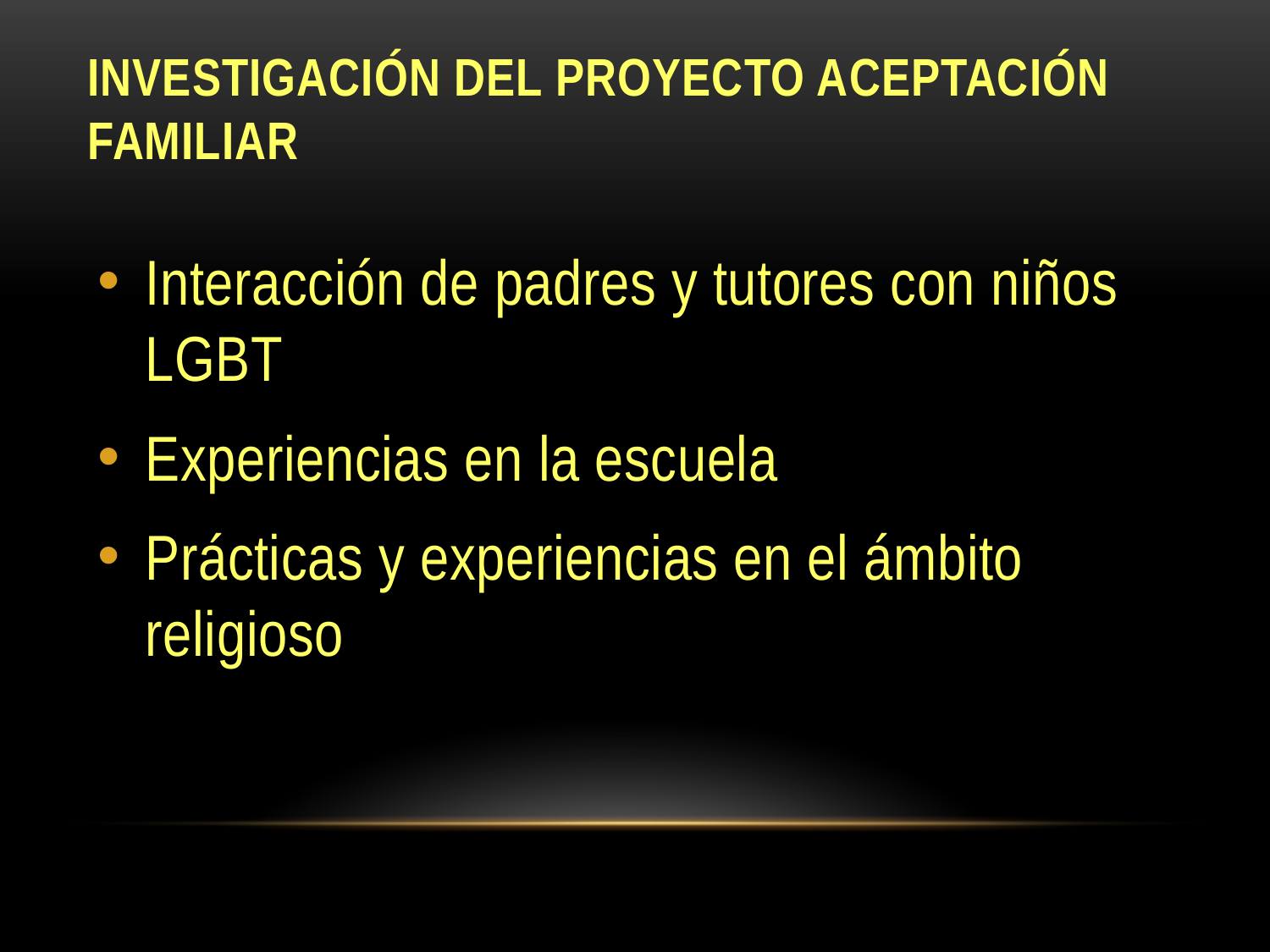

# iNVESTIGACIÓN DEL PROYECTO ACEPTACIÓN FAMILIAR
Interacción de padres y tutores con niños LGBT
Experiencias en la escuela
Prácticas y experiencias en el ámbito religioso